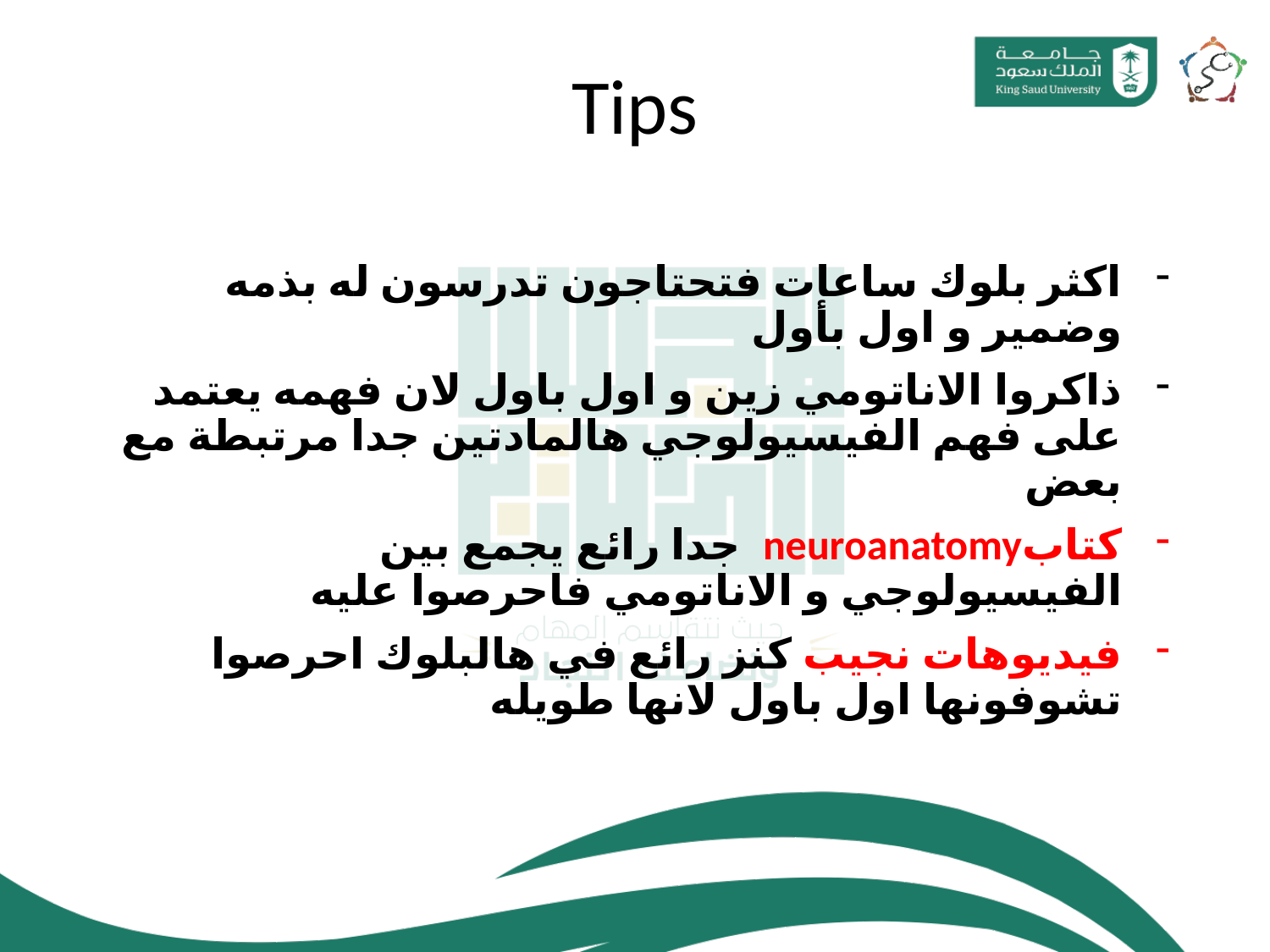

# Tips
اكثر بلوك ساعات فتحتاجون تدرسون له بذمه وضمير و اول بأول
ذاكروا الاناتومي زين و اول باول لان فهمه يعتمد على فهم الفيسيولوجي هالمادتين جدا مرتبطة مع بعض
كتابneuroanatomy  جدا رائع يجمع بين الفيسيولوجي و الاناتومي فاحرصوا عليه
فيديوهات نجيب كنز رائع في هالبلوك احرصوا تشوفونها اول باول لانها طويله